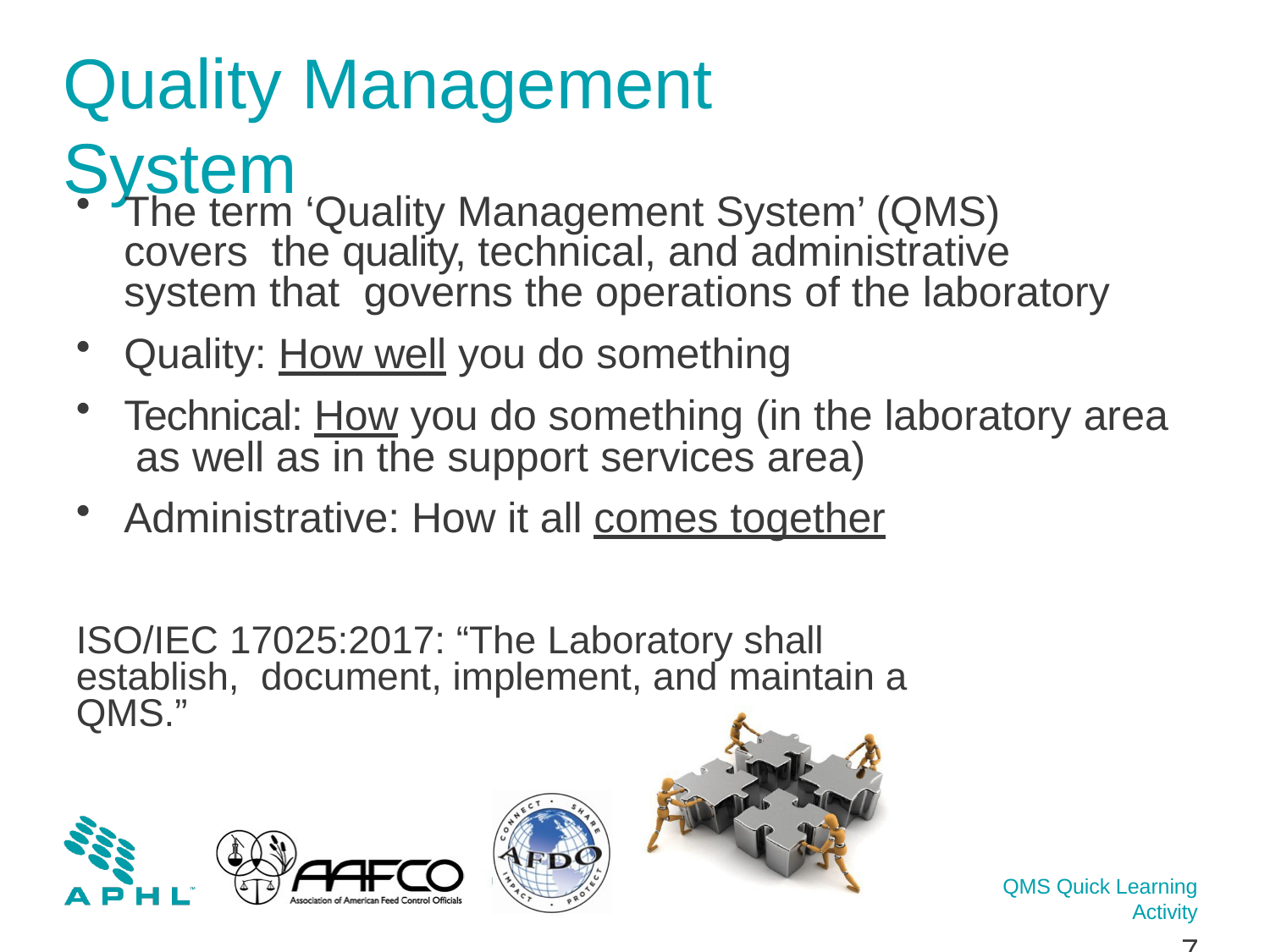

# Quality Management System
The term ‘Quality Management System’ (QMS) covers  the quality, technical, and administrative system that  governs the operations of the laboratory
Quality: How well you do something
Technical: How you do something (in the laboratory area  as well as in the support services area)
Administrative: How it all comes together

ISO/IEC 17025:2017: “The Laboratory shall establish,  document, implement, and maintain a QMS.”

QMS Quick Learning Activity
7